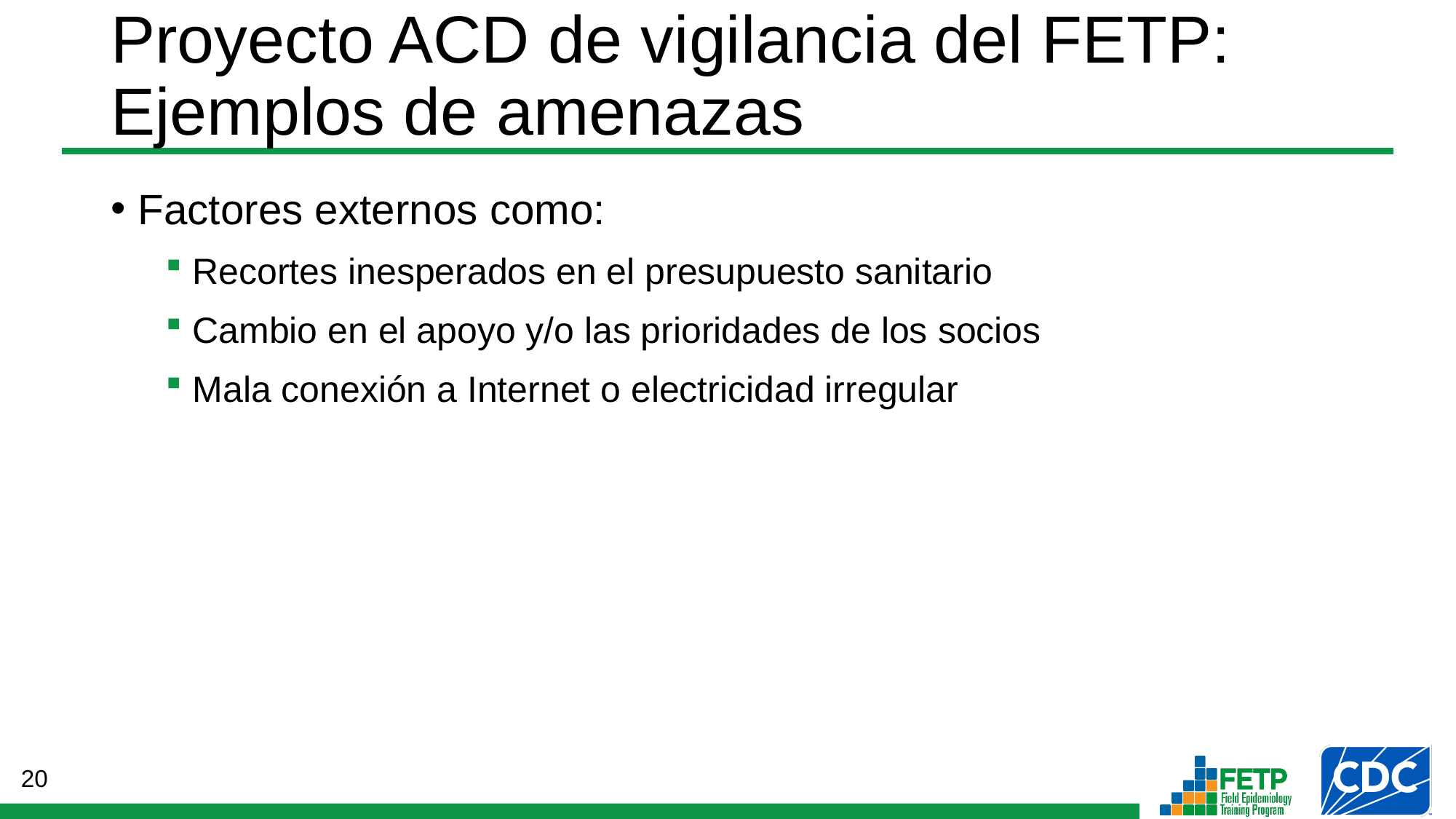

# Proyecto ACD de vigilancia del FETP: Ejemplos de amenazas
Factores externos como:
Recortes inesperados en el presupuesto sanitario
Cambio en el apoyo y/o las prioridades de los socios
Mala conexión a Internet o electricidad irregular